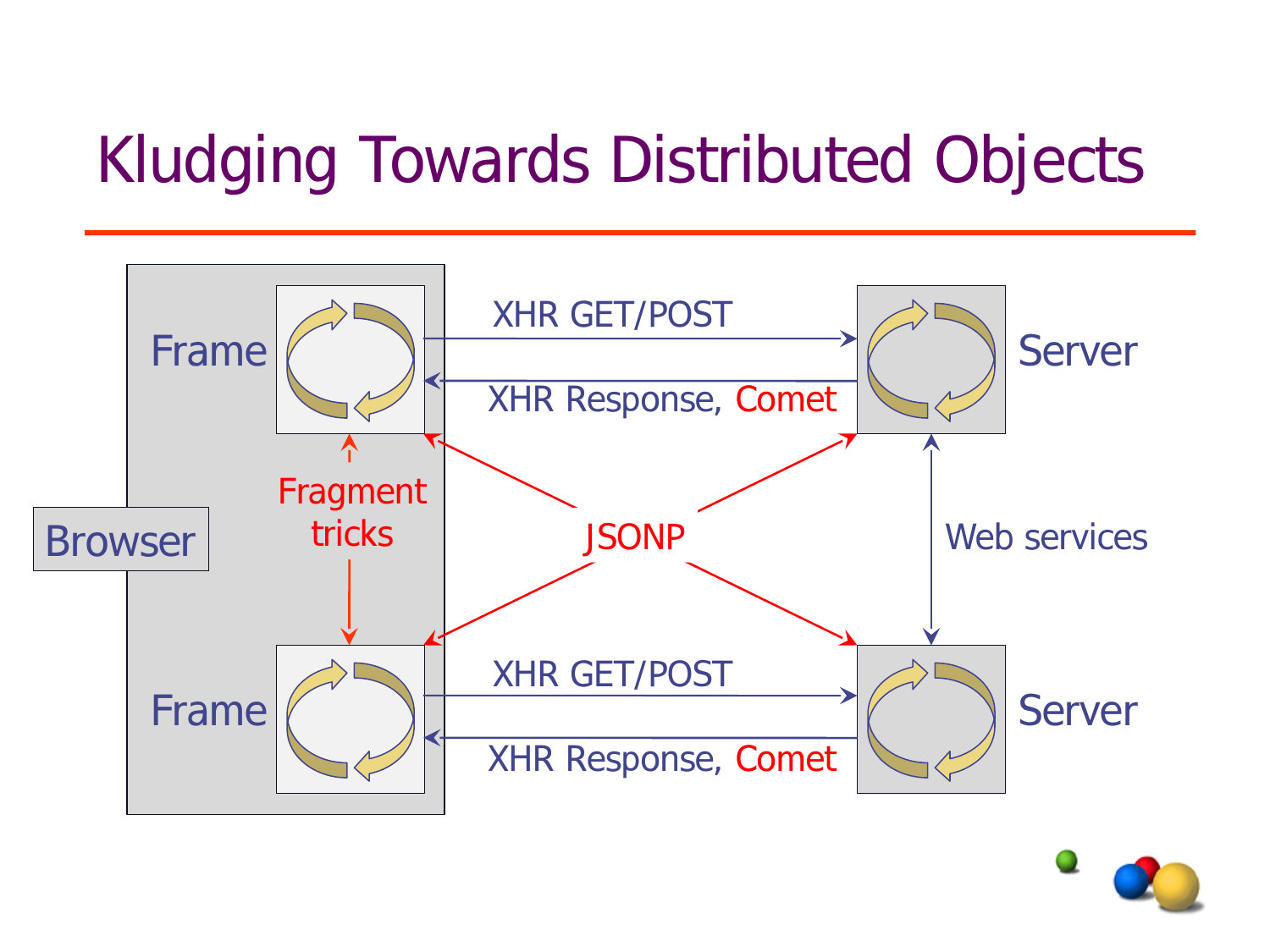

# Kludging Towards Distributed Objects

XHR GET/POST

Frame
Server
XHR Response, Comet
Fragment
tricks
Browser
JSONP
Web services

XHR GET/POST

Frame
Server
XHR Response, Comet